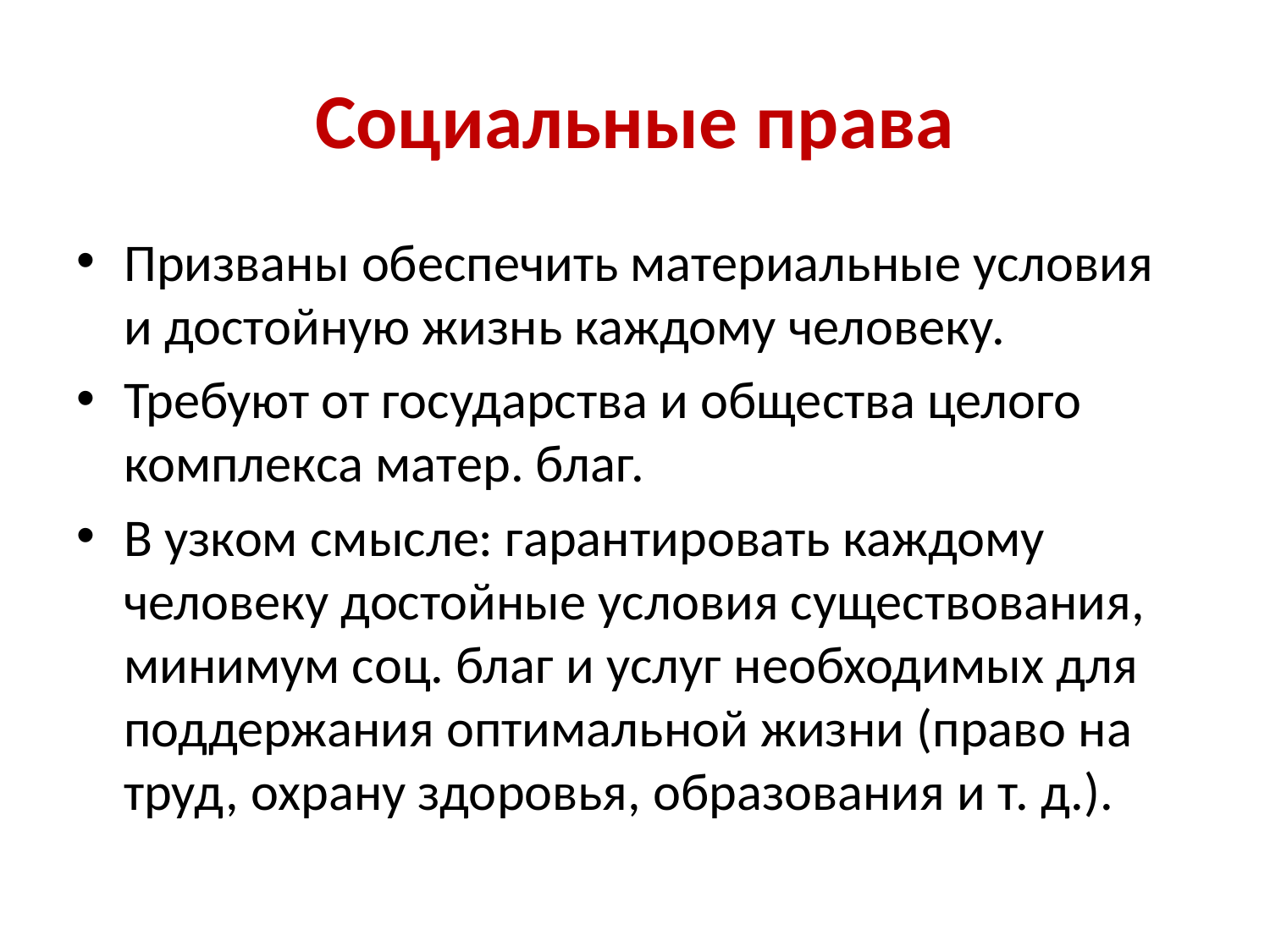

# Социальные права
Призваны обеспечить материальные условия и достойную жизнь каждому человеку.
Требуют от государства и общества целого комплекса матер. благ.
В узком смысле: гарантировать каждому человеку достойные условия существования, минимум соц. благ и услуг необходимых для поддержания оптимальной жизни (право на труд, охрану здоровья, образования и т. д.).